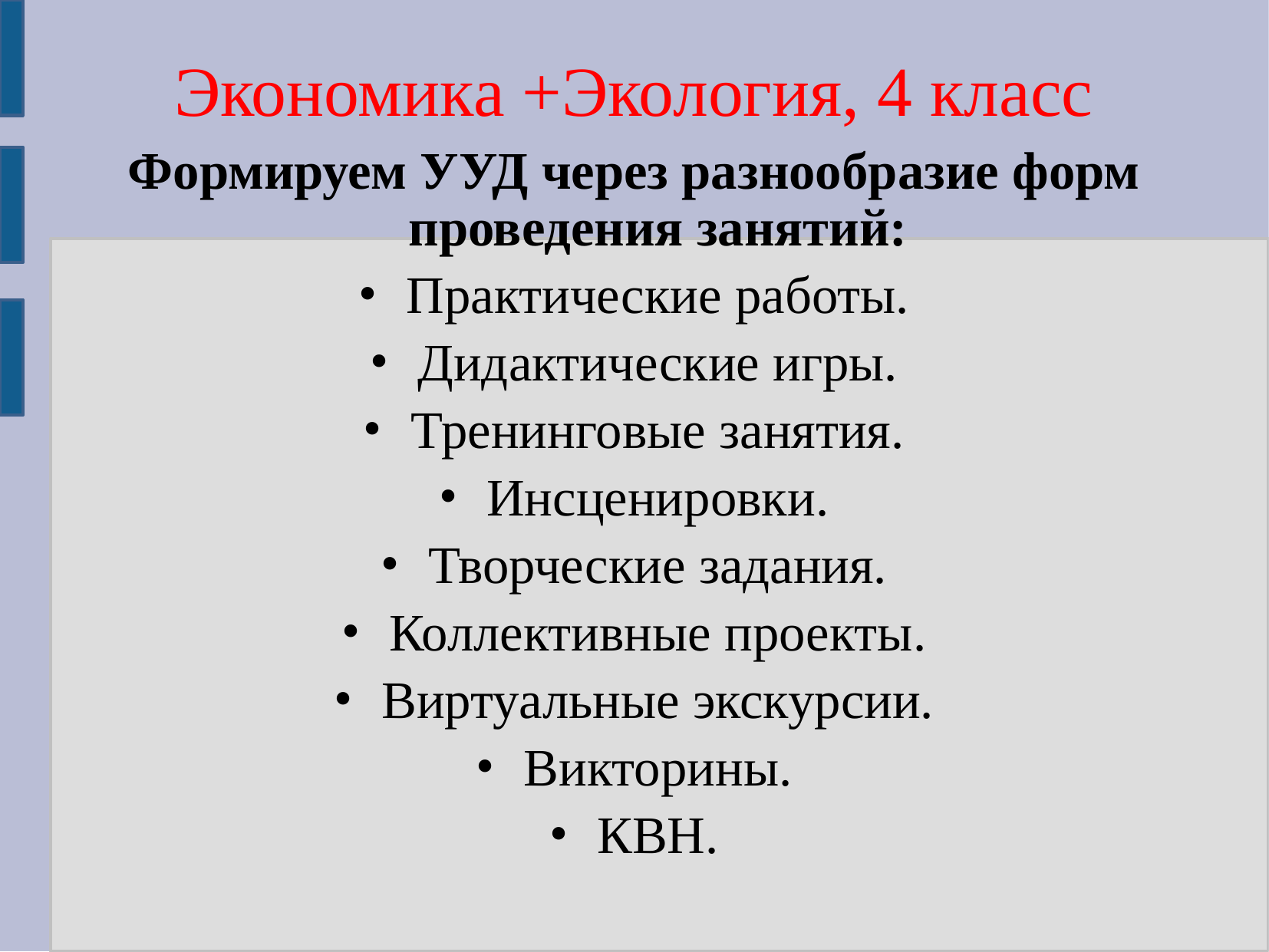

Экономика +Экология, 4 класс
Формируем УУД через разнообразие форм проведения занятий:
Практические работы.
Дидактические игры.
Тренинговые занятия.
Инсценировки.
Творческие задания.
Коллективные проекты.
Виртуальные экскурсии.
Викторины.
КВН.